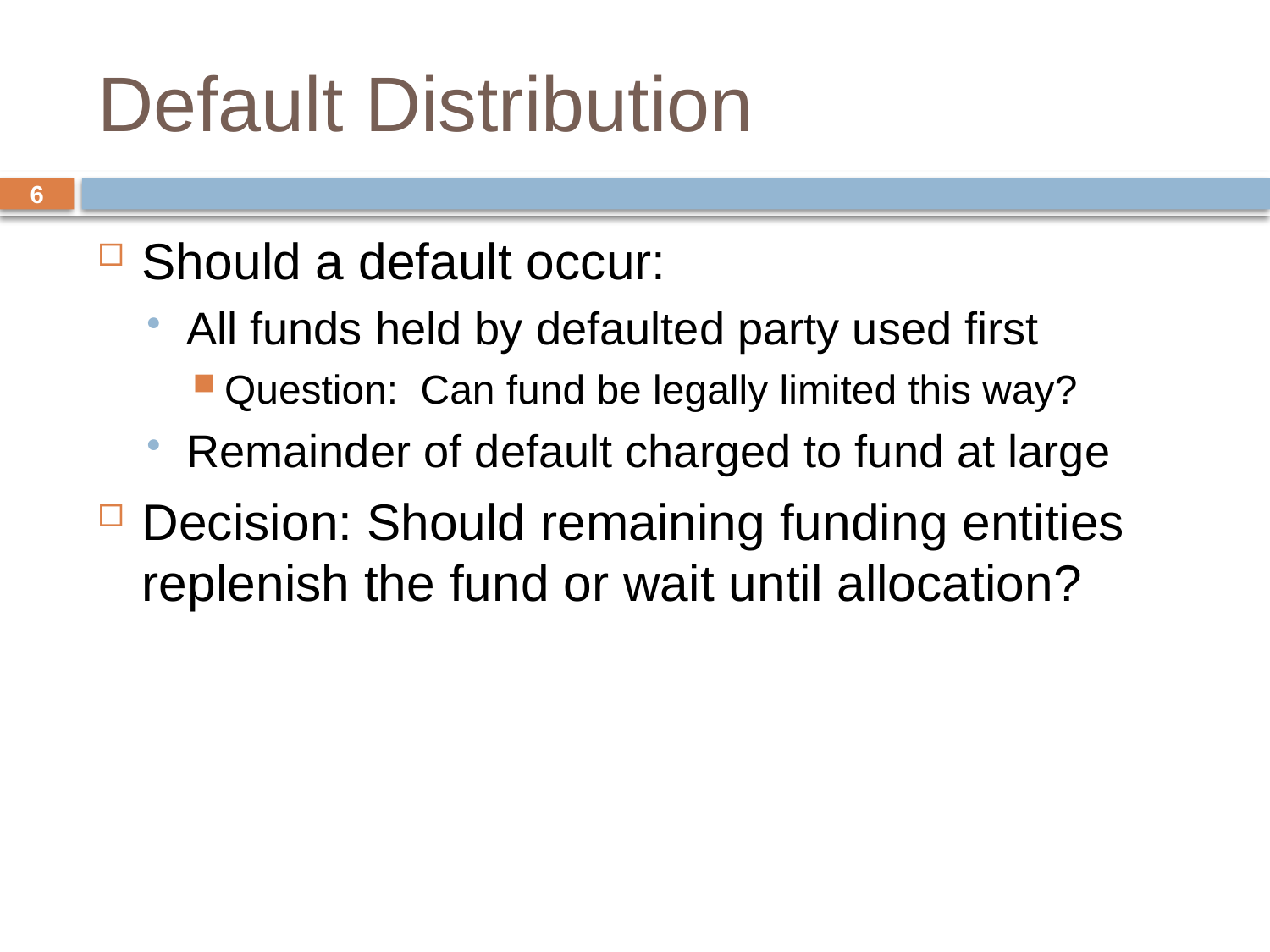

# Default Distribution
6
Should a default occur:
All funds held by defaulted party used first
Question:  Can fund be legally limited this way?
Remainder of default charged to fund at large
Decision: Should remaining funding entities replenish the fund or wait until allocation?